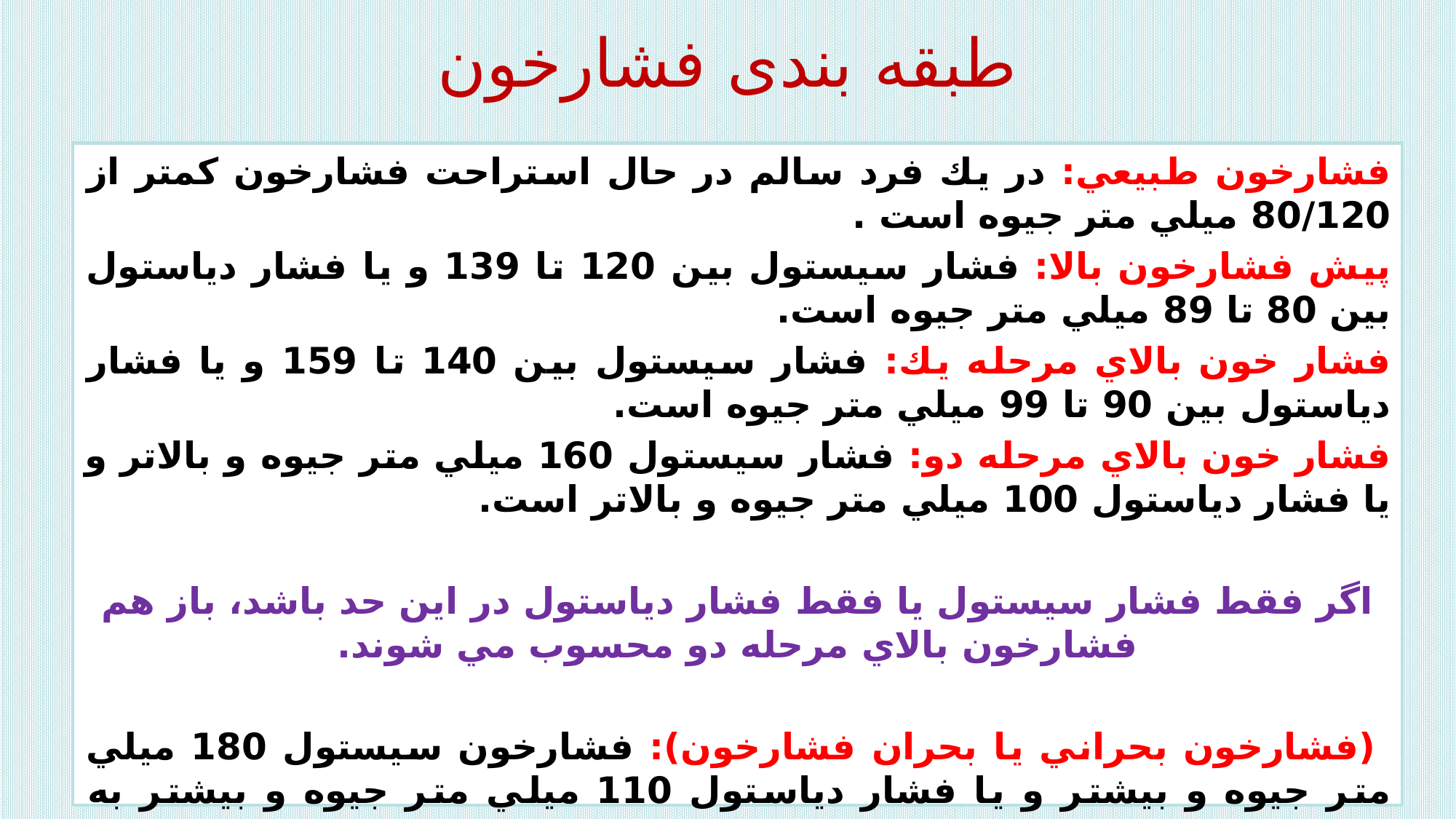

# طبقه بندی فشارخون
فشارخون طبيعي: در يك فرد سالم در حال استراحت فشارخون كمتر از 80/120 ميلي متر جيوه است .
پيش فشارخون بالا: فشار سيستول بين 120 تا 139 و يا فشار دياستول بين 80 تا 89 ميلي متر جيوه است.
فشار خون بالاي مرحله يك: فشار سيستول بين 140 تا 159 و يا فشار دياستول بين 90 تا 99 ميلي متر جيوه است.
فشار خون بالاي مرحله دو: فشار سيستول 160 ميلي متر جيوه و بالاتر و يا فشار دياستول 100 ميلي متر جيوه و بالاتر است.

اگر فقط فشار سيستول يا فقط فشار دياستول در اين حد باشد، باز هم فشارخون بالاي مرحله دو محسوب مي شوند.

 (فشارخون بحراني يا بحران فشارخون): فشارخون سيستول 180 ميلي متر جيوه و بيشتر و يا فشار دياستول 110 ميلي متر جيوه و بيشتر به عنوان كريز (crisis) فشارخون محسوب مي شود و اقدام اورژانسي نياز دارد.